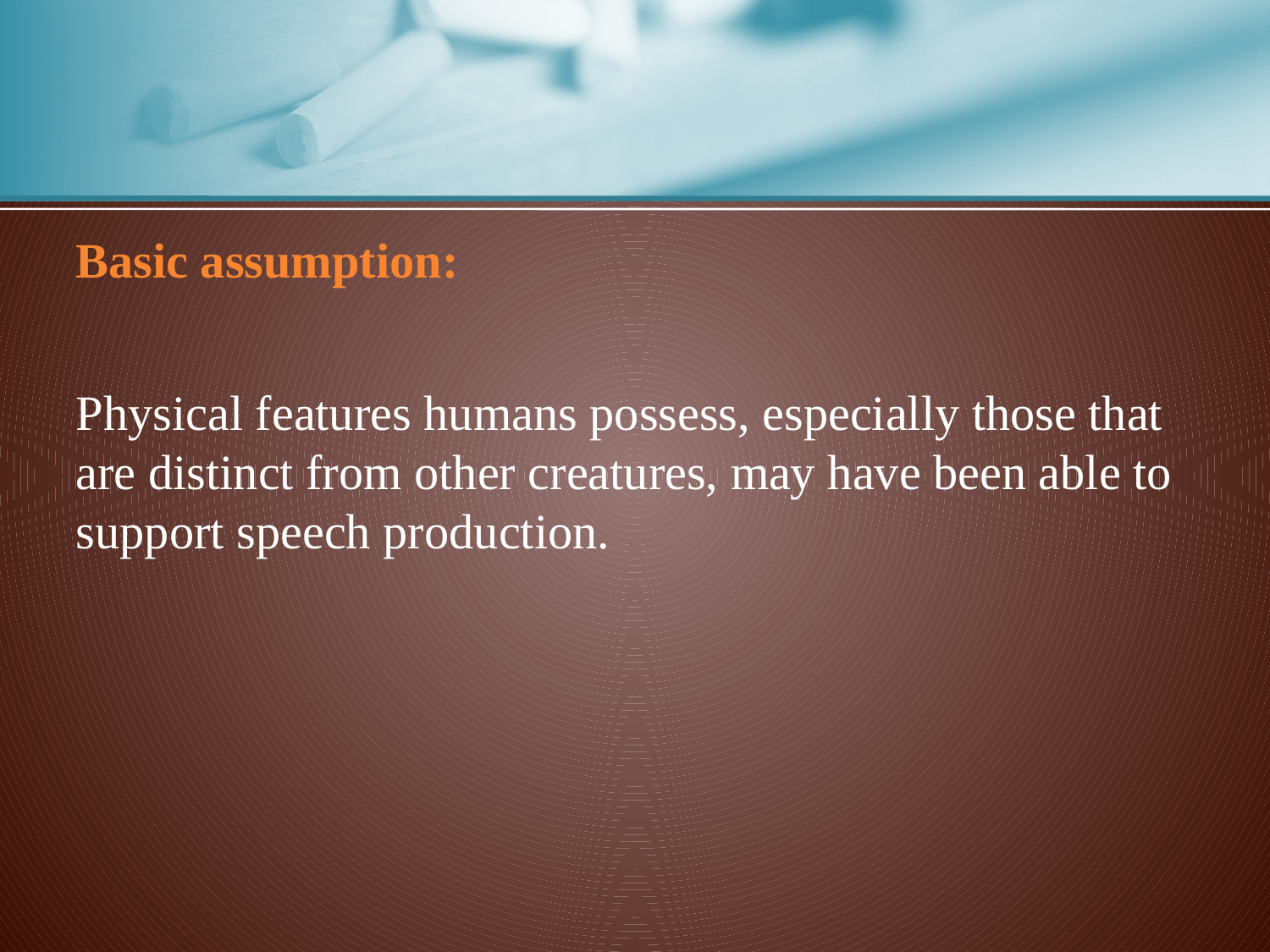

Basic assumption:

Physical features humans possess, especially those that are distinct from other creatures, may have been able to support speech production.